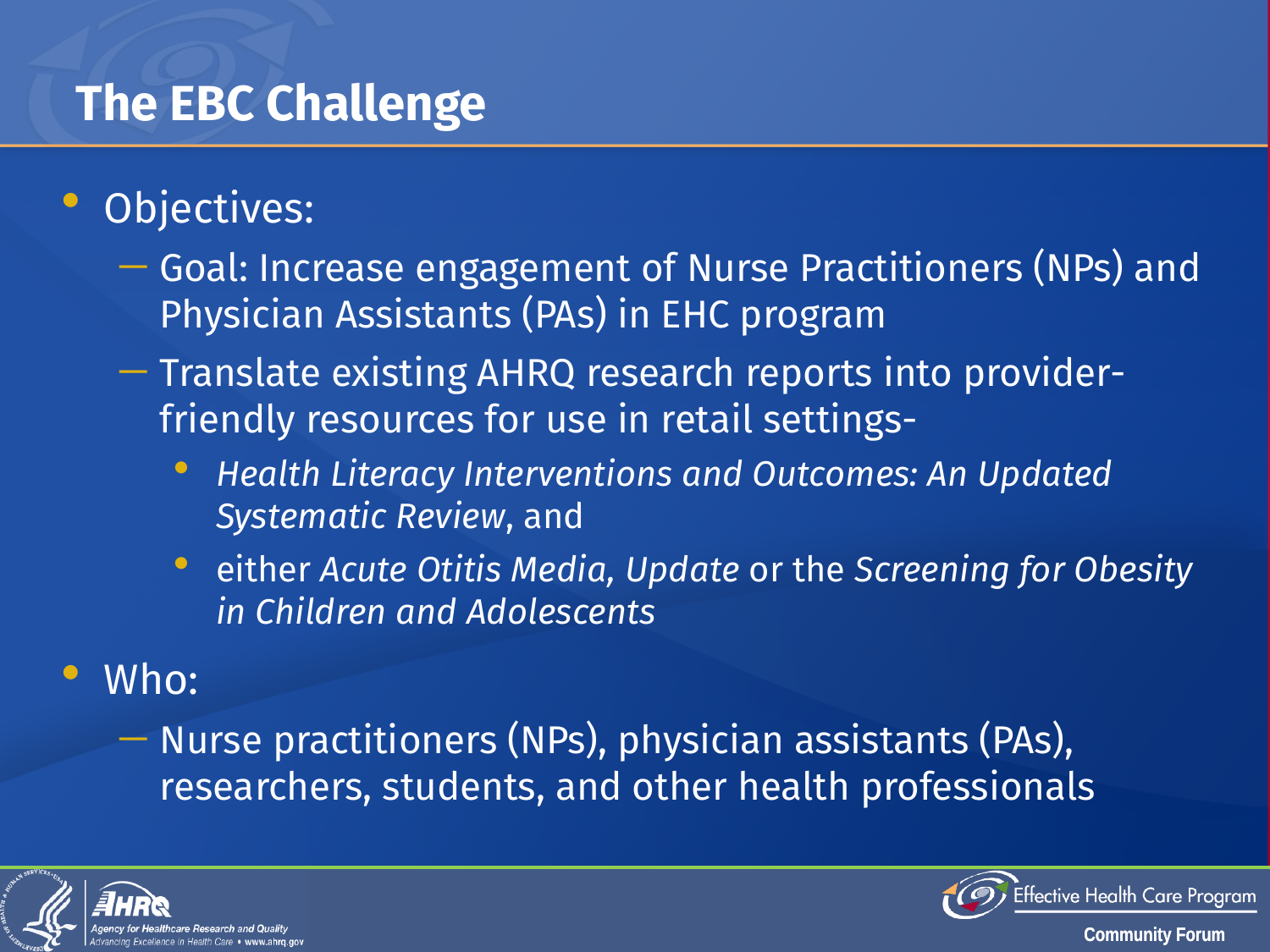

# The EBC Challenge
Objectives:
Goal: Increase engagement of Nurse Practitioners (NPs) and Physician Assistants (PAs) in EHC program
Translate existing AHRQ research reports into provider-friendly resources for use in retail settings-
Health Literacy Interventions and Outcomes: An Updated Systematic Review, and
either Acute Otitis Media, Update or the Screening for Obesity in Children and Adolescents
Who:
Nurse practitioners (NPs), physician assistants (PAs), researchers, students, and other health professionals